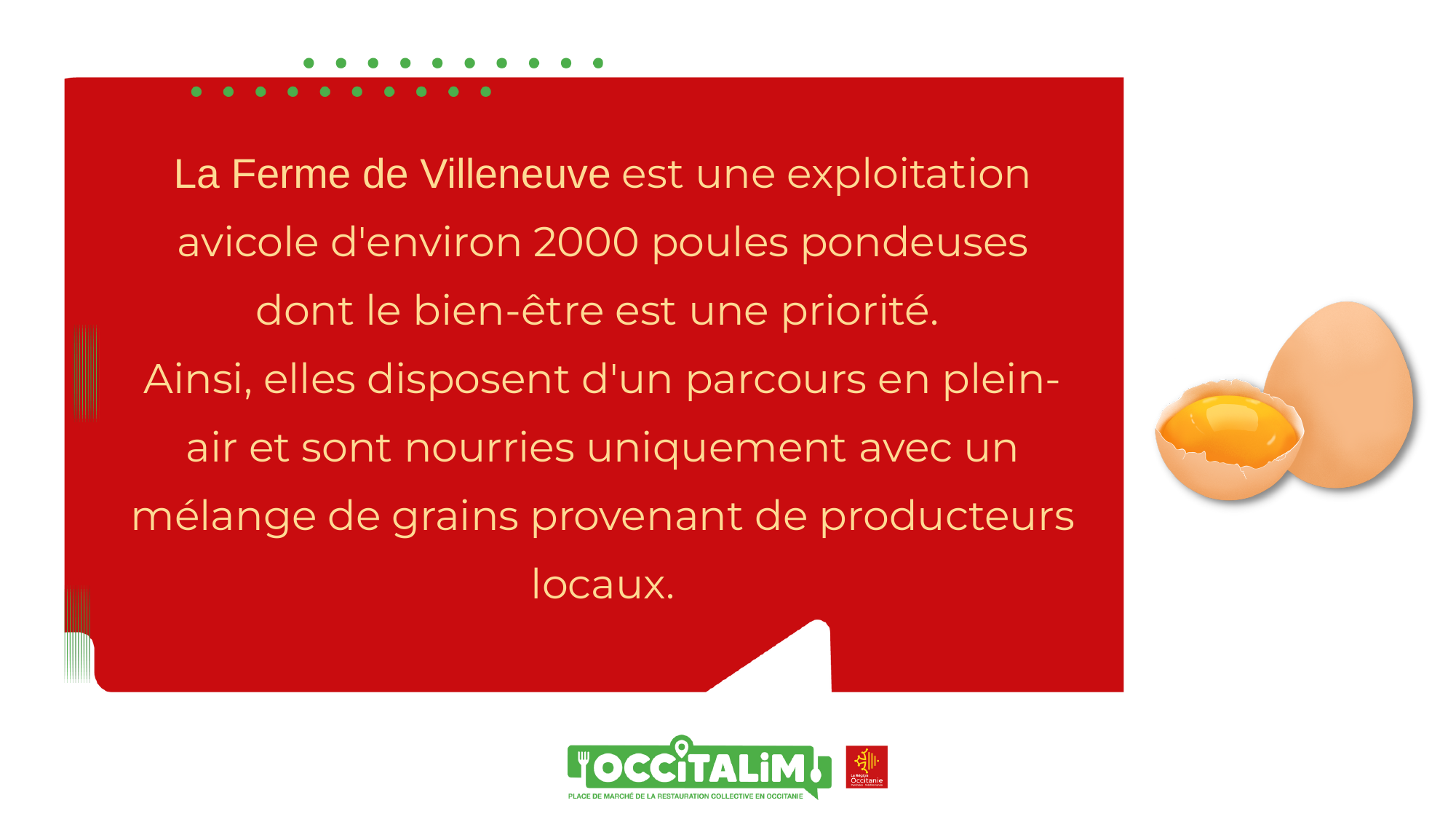

La Ferme de Villeneuve est une exploitation avicole d'environ 2000 poules pondeuses dont le bien-être est une priorité.
Ainsi, elles disposent d'un parcours en plein-air et sont nourries uniquement avec un mélange de grains provenant de producteurs locaux.